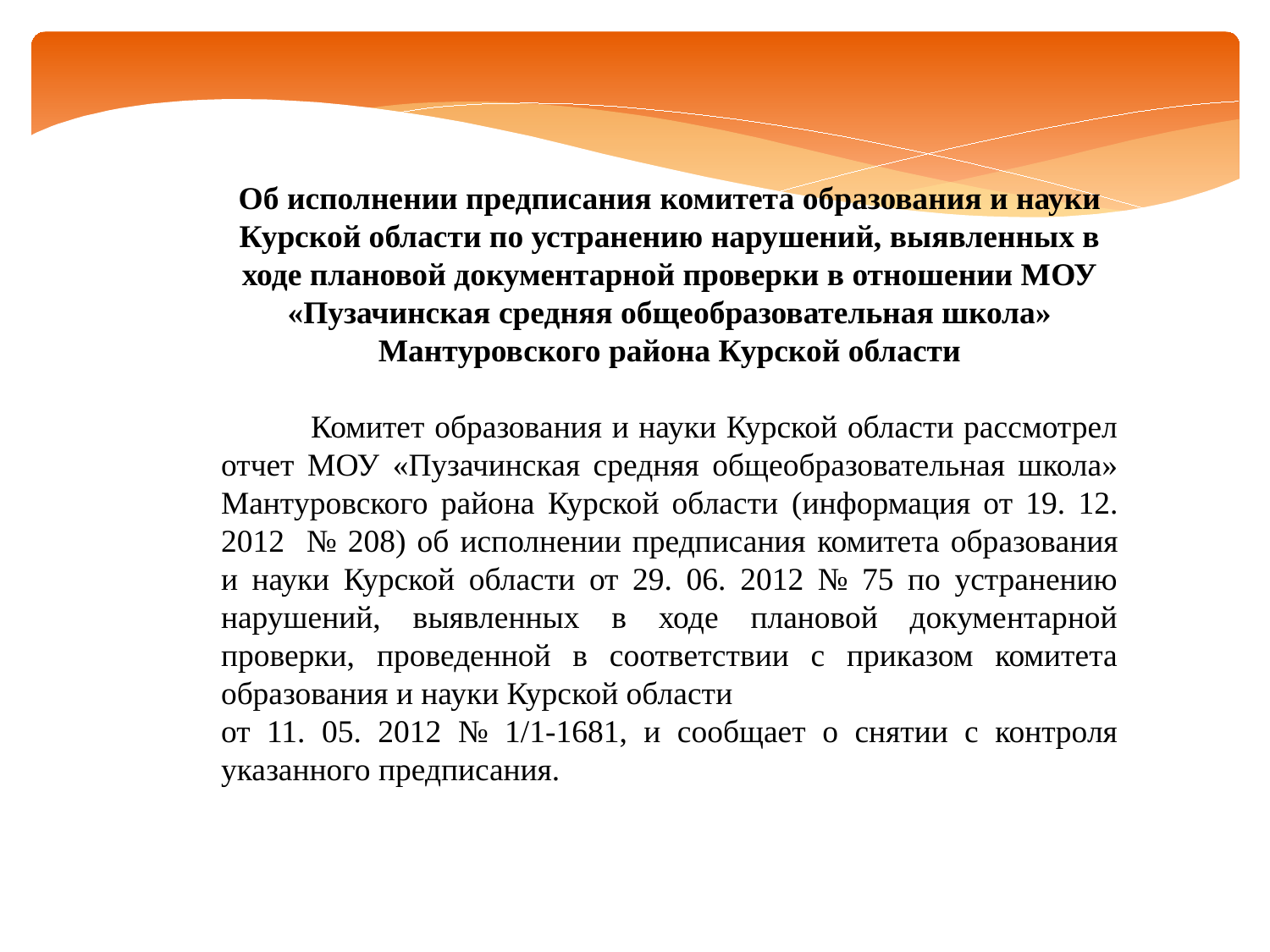

Об исполнении предписания комитета образования и науки Курской области по устранению нарушений, выявленных в ходе плановой документарной проверки в отношении МОУ «Пузачинская средняя общеобразовательная школа» Мантуровского района Курской области

         Комитет образования и науки Курской области рассмотрел отчет МОУ «Пузачинская средняя общеобразовательная школа» Мантуровского района Курской области (информация от 19. 12. 2012  № 208) об исполнении предписания комитета образования и науки Курской области от 29. 06. 2012 № 75 по устранению нарушений, выявленных в ходе плановой документарной проверки, проведенной в соответствии с приказом комитета образования и науки Курской области
от 11. 05. 2012 № 1/1-1681, и сообщает о снятии с контроля указанного предписания.